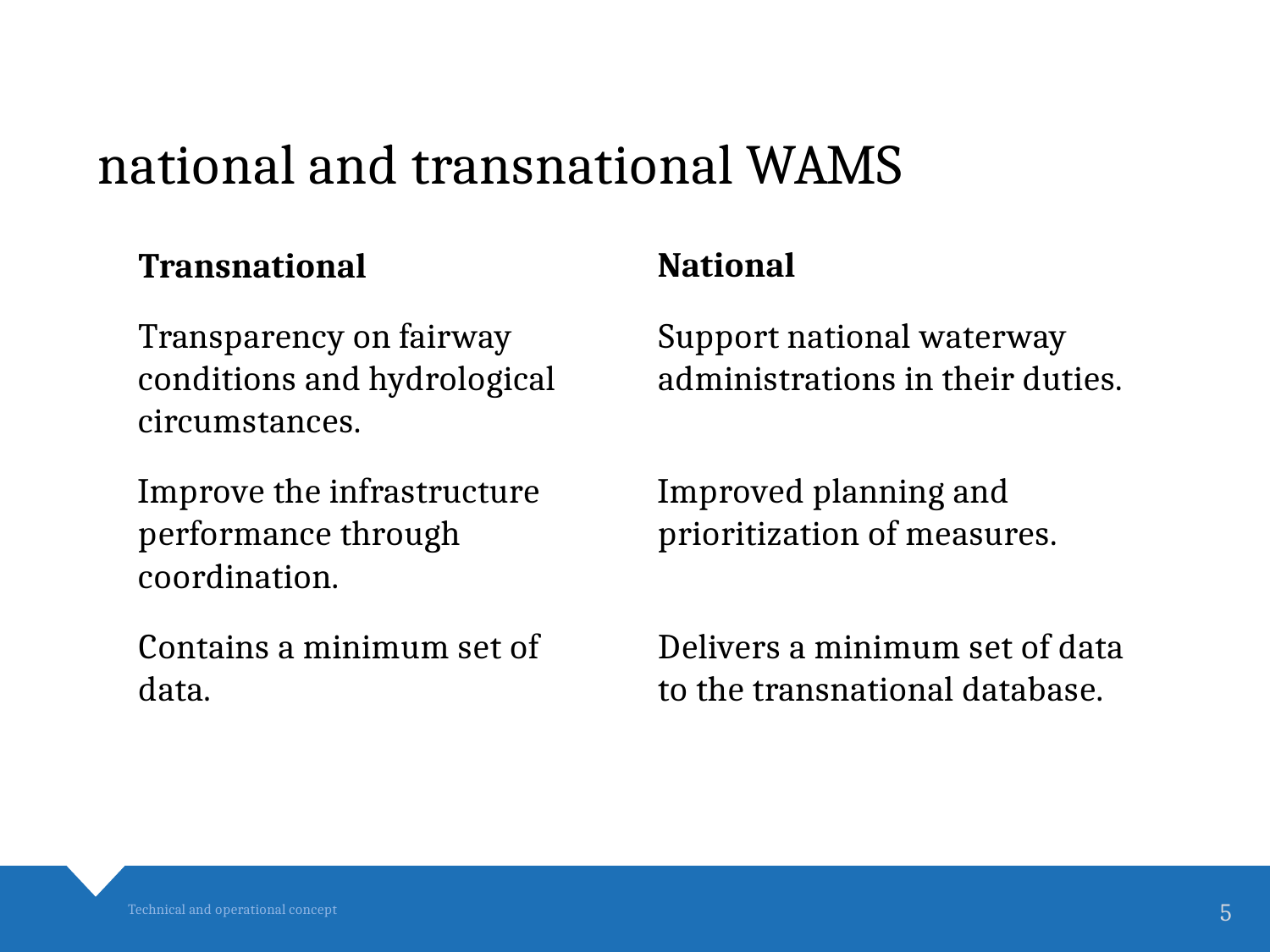

# national and transnational WAMS
Transnational
Transparency on fairway conditions and hydrological circumstances.
Improve the infrastructure performance through coordination.
Contains a minimum set of data.

National
Support national waterway administrations in their duties.
Improved planning and prioritization of measures.
Delivers a minimum set of data to the transnational database.

Technical and operational concept
5